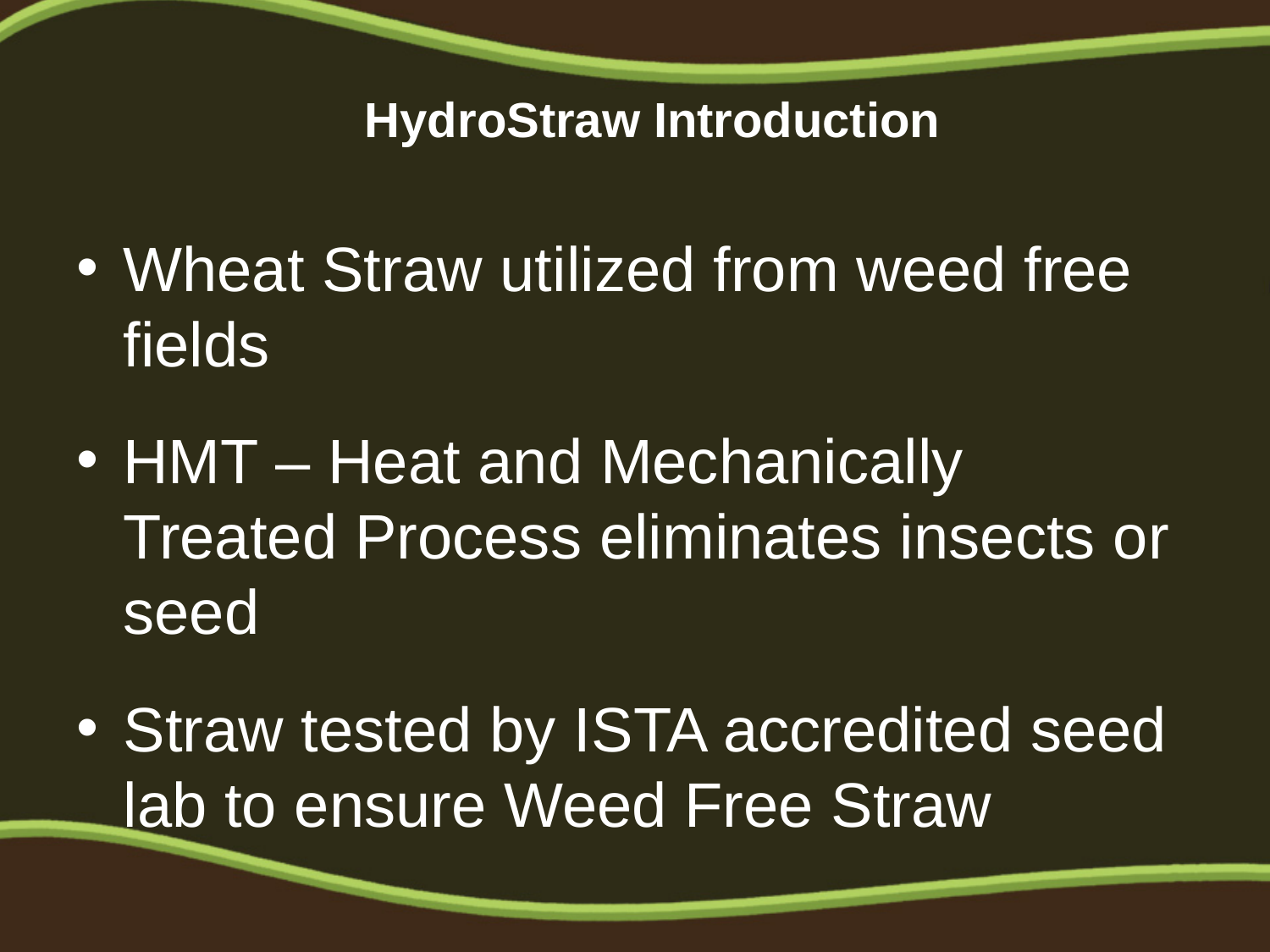

# HydroStraw Introduction
Wheat Straw utilized from weed free fields

HMT – Heat and Mechanically Treated Process eliminates insects or seed

Straw tested by ISTA accredited seed lab to ensure Weed Free Straw